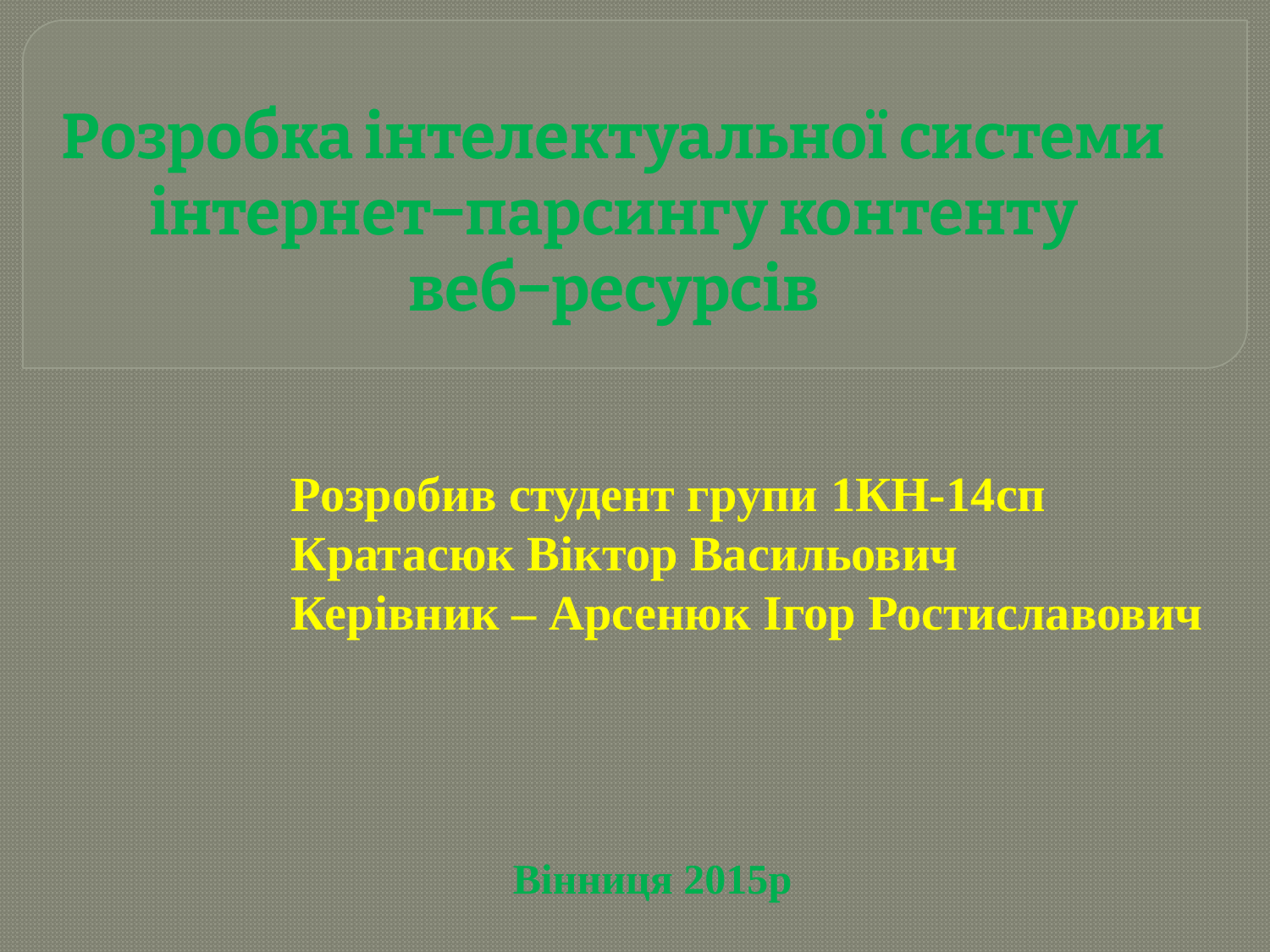

# Розробка інтелектуальної системи інтернет−парсингу контенту веб−ресурсів
Розробив студент групи 1КН-14сп
Кратасюк Віктор Васильович
Керівник – Арсенюк Ігор Ростиславович
Вінниця 2015р